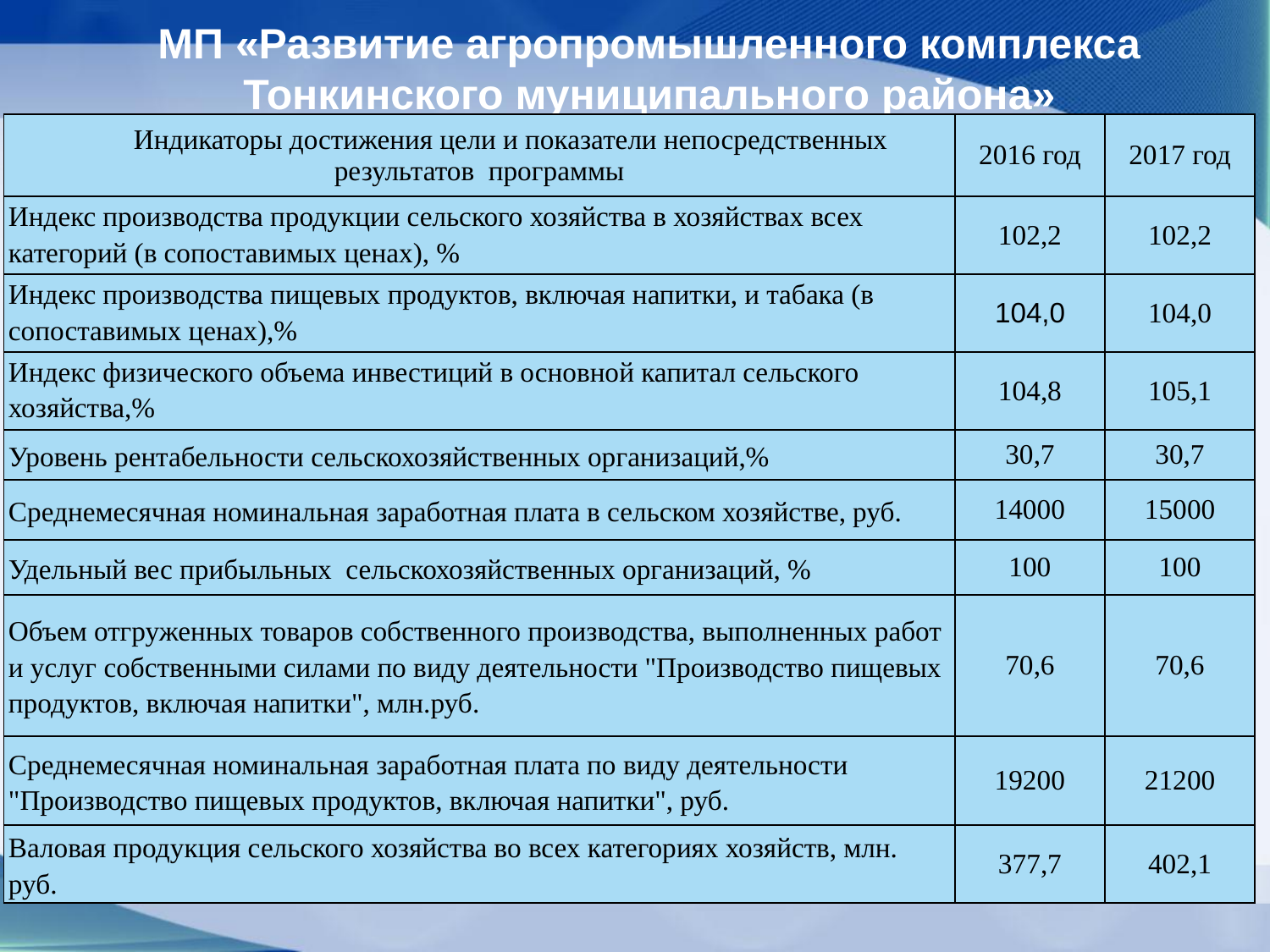

МП «Развитие агропромышленного комплекса Тонкинского муниципального района»
| Индикаторы достижения цели и показатели непосредственных результатов программы | 2016 год | 2017 год |
| --- | --- | --- |
| Индекс производства продукции сельского хозяйства в хозяйствах всех категорий (в сопоставимых ценах), % | 102,2 | 102,2 |
| Индекс производства пищевых продуктов, включая напитки, и табака (в сопоставимых ценах),% | 104,0 | 104,0 |
| Индекс физического объема инвестиций в основной капитал сельского хозяйства,% | 104,8 | 105,1 |
| Уровень рентабельности сельскохозяйственных организаций,% | 30,7 | 30,7 |
| Среднемесячная номинальная заработная плата в сельском хозяйстве, руб. | 14000 | 15000 |
| Удельный вес прибыльных сельскохозяйственных организаций, % | 100 | 100 |
| Объем отгруженных товаров собственного производства, выполненных работ и услуг собственными силами по виду деятельности "Производство пищевых продуктов, включая напитки", млн.руб. | 70,6 | 70,6 |
| Среднемесячная номинальная заработная плата по виду деятельности "Производство пищевых продуктов, включая напитки", руб. | 19200 | 21200 |
| Валовая продукция сельского хозяйства во всех категориях хозяйств, млн. руб. | 377,7 | 402,1 |